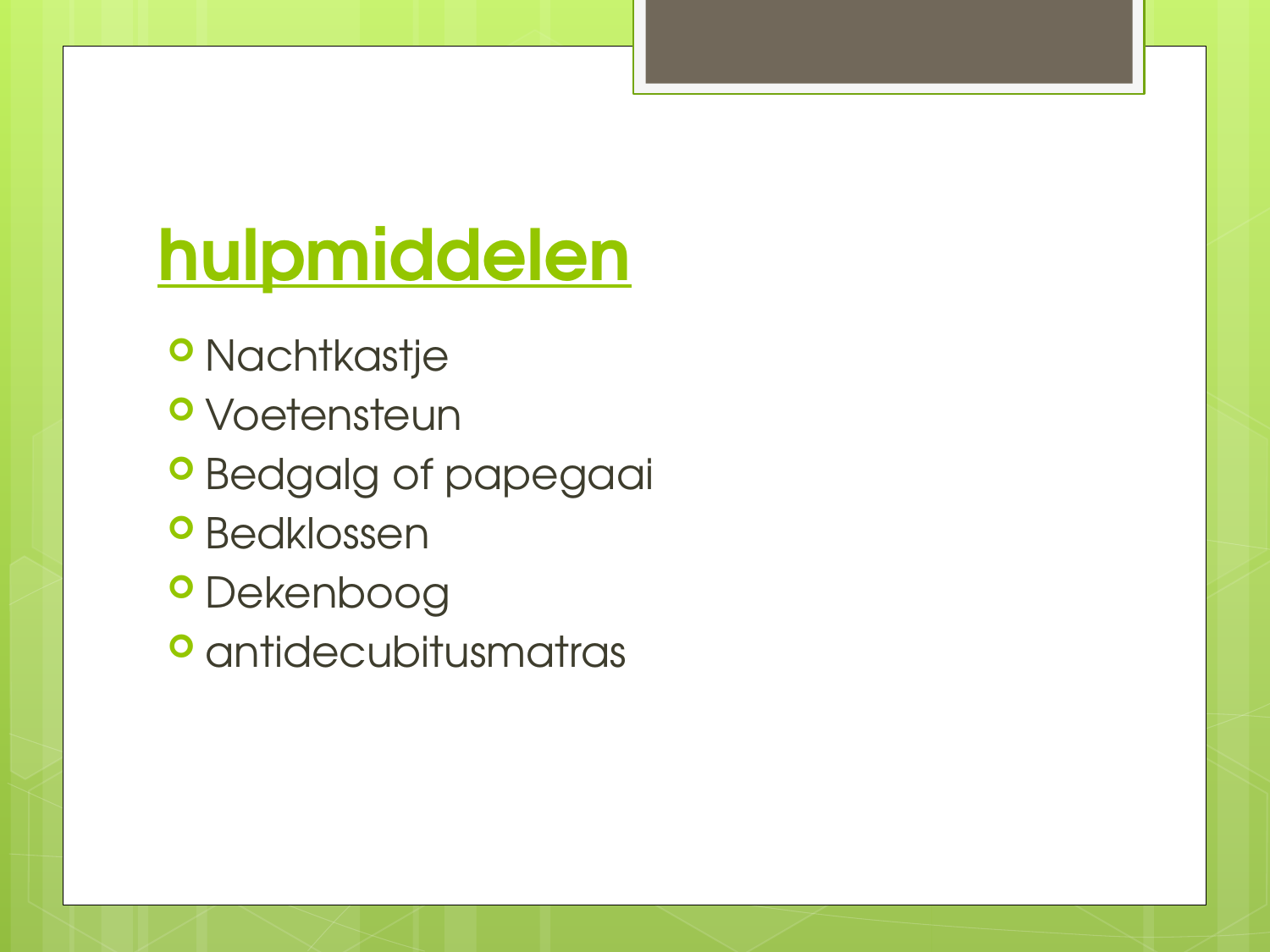

# hulpmiddelen
Nachtkastje
Voetensteun
Bedgalg of papegaai
Bedklossen
Dekenboog
antidecubitusmatras